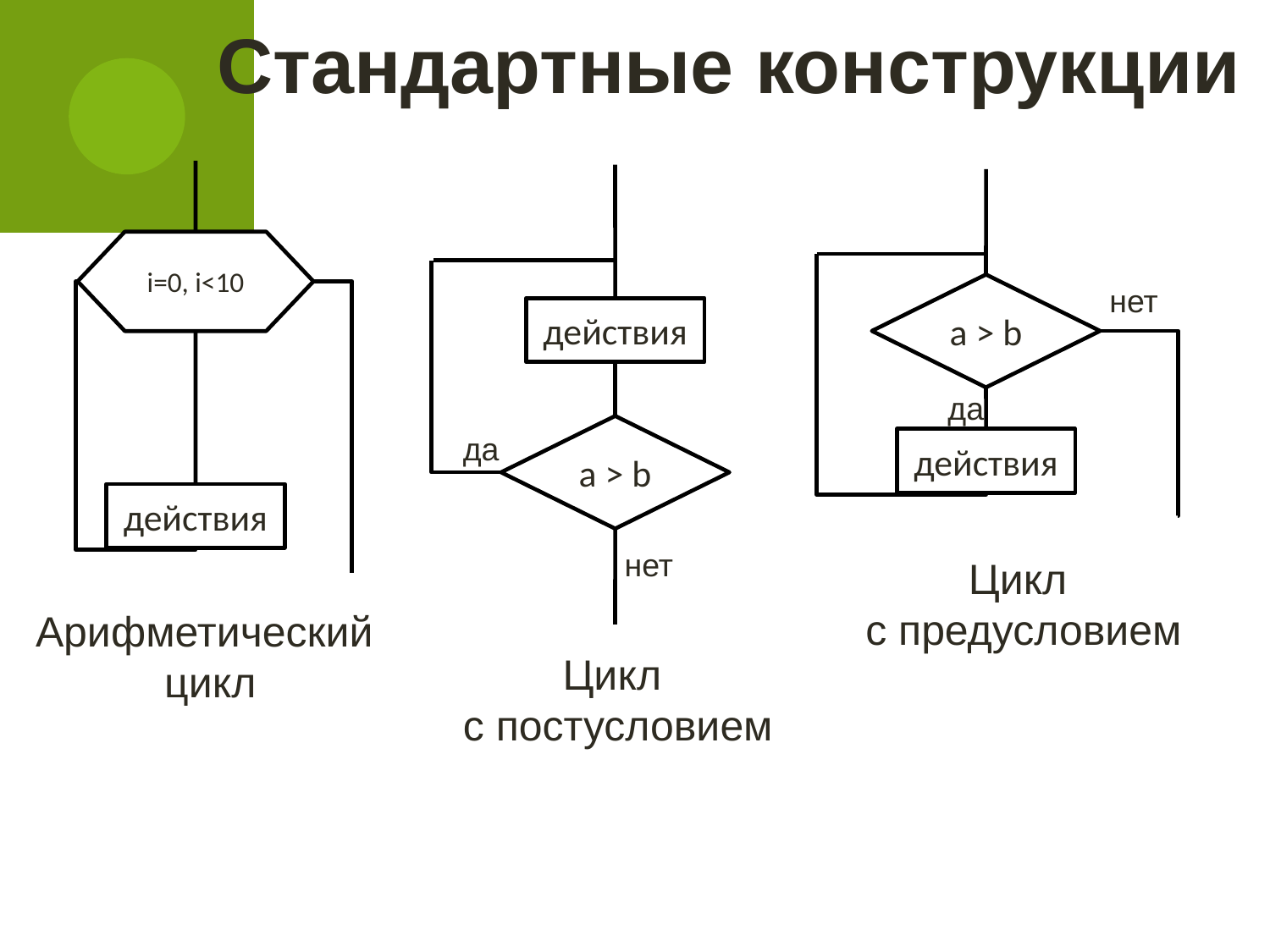

Стандартные конструкции
i=0, i<10
действия
действия
a > b
да
нет
нет
a > b
да
действия
Цикл
с предусловием
Арифметический
цикл
Цикл
с постусловием